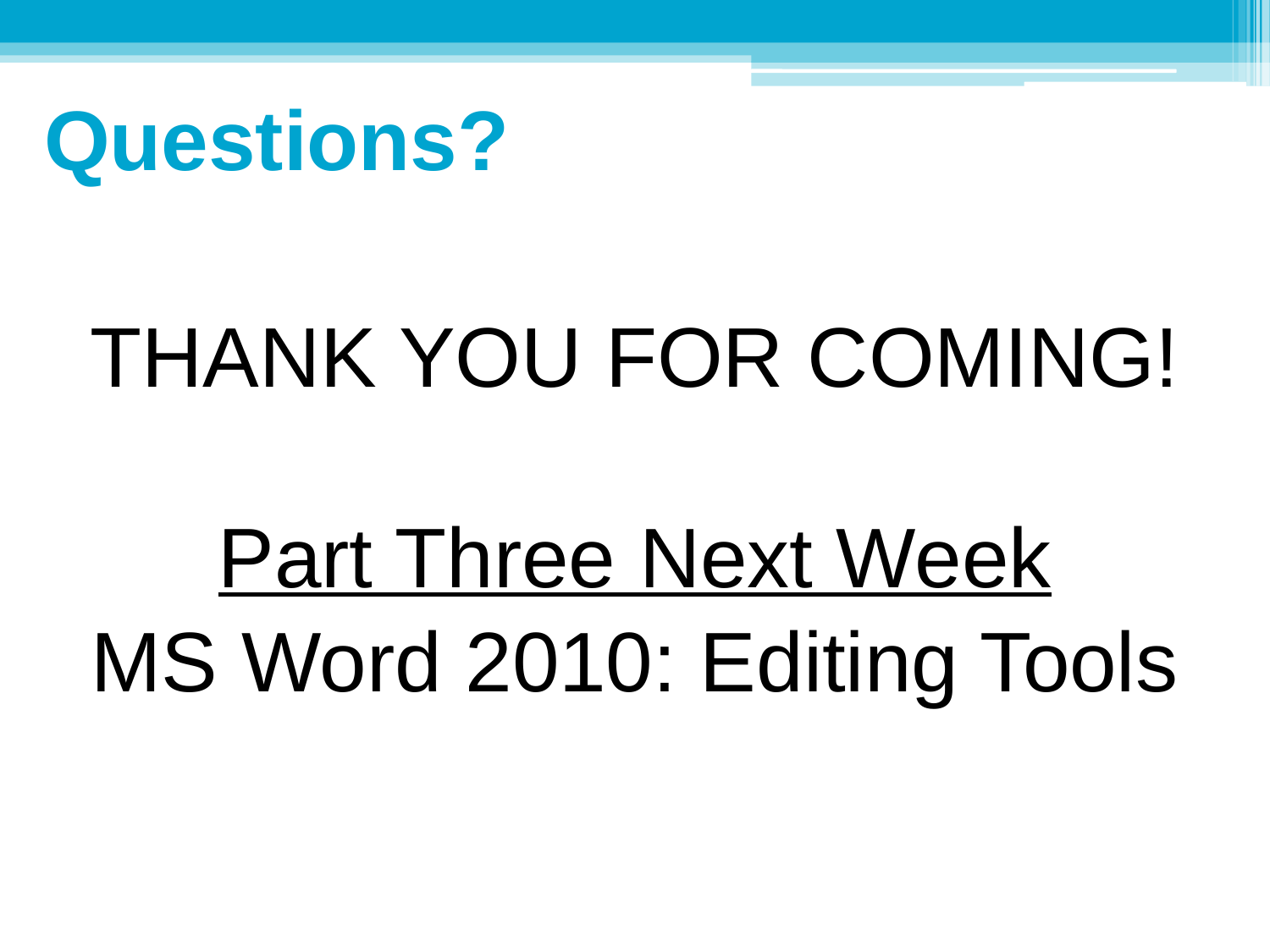

# Questions?

THANK YOU FOR COMING!

Part Three Next Week
MS Word 2010: Editing Tools